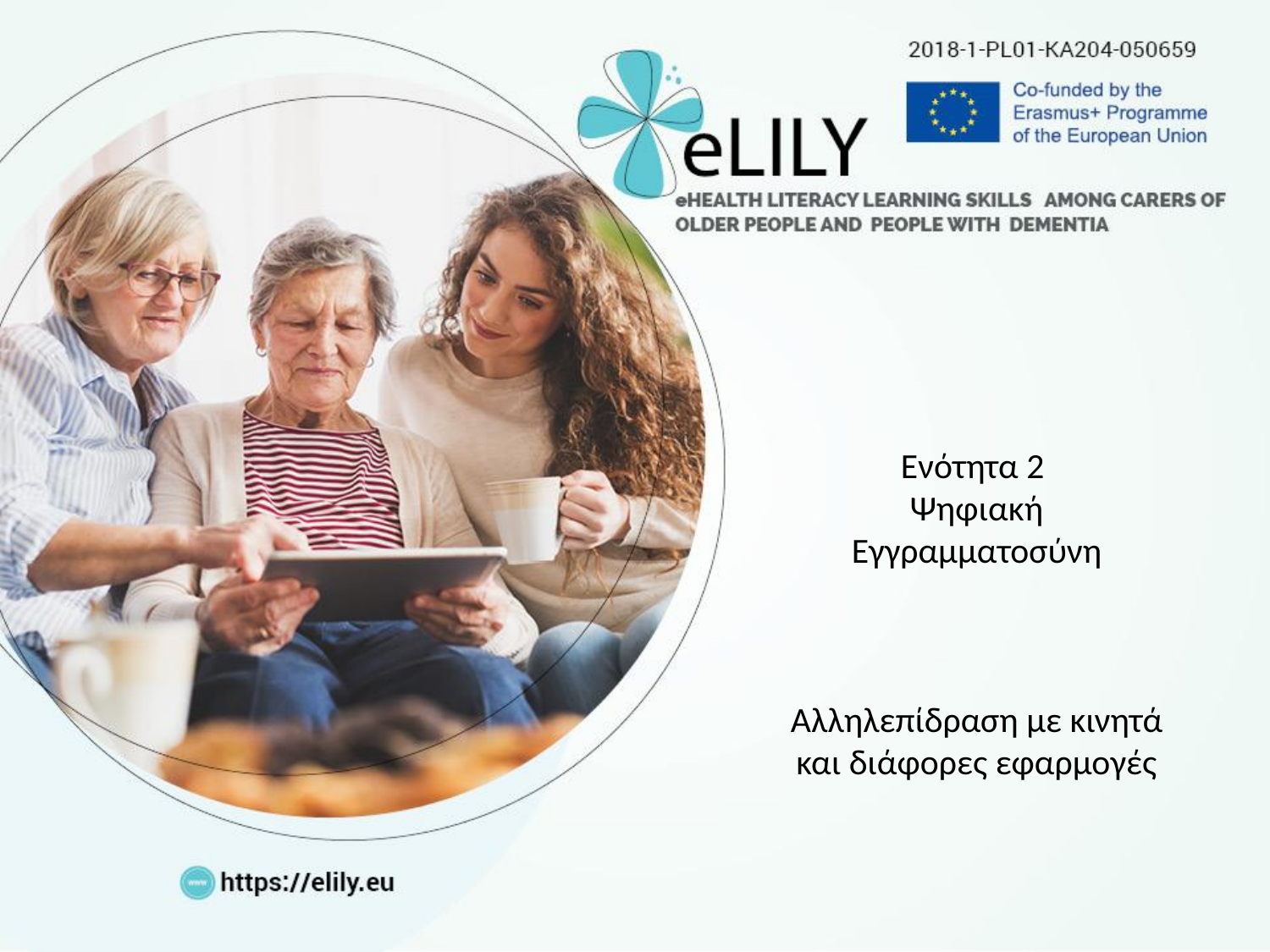

Ενότητα 2
Ψηφιακή Εγγραμματοσύνη

Αλληλεπίδραση με κινητά και διάφορες εφαρμογές